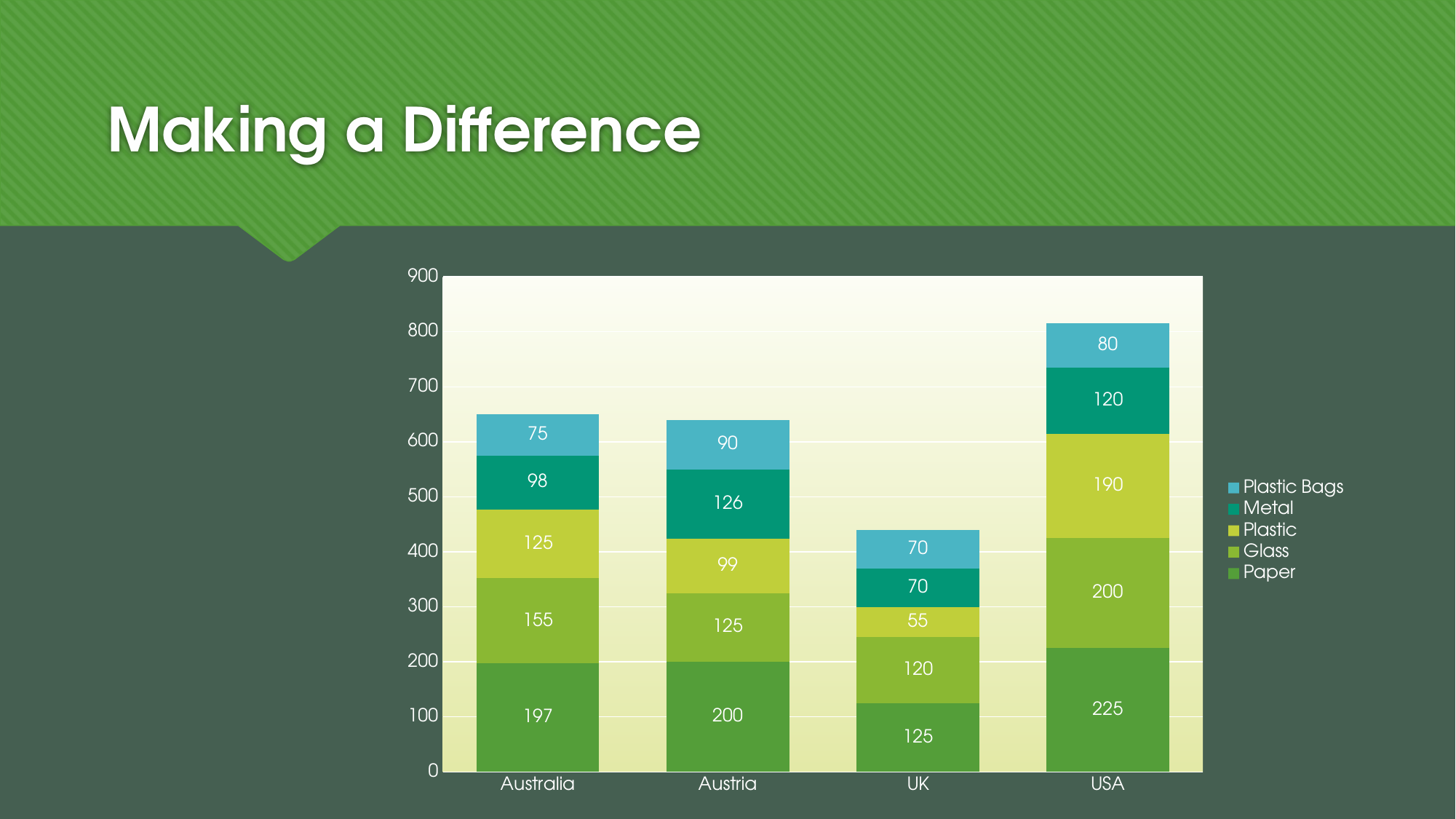

# Making a Difference

### Chart

| Category | Paper | Glass | Plastic | Metal | Plastic Bags |
|---|---|---|---|---|---|
| Australia | 197.0 | 155.0 | 125.0 | 98.0 | 75.0 |
| Austria | 200.0 | 125.0 | 99.0 | 126.0 | 90.0 |
| UK | 125.0 | 120.0 | 55.0 | 70.0 | 70.0 |
| USA | 225.0 | 200.0 | 190.0 | 120.0 | 80.0 |